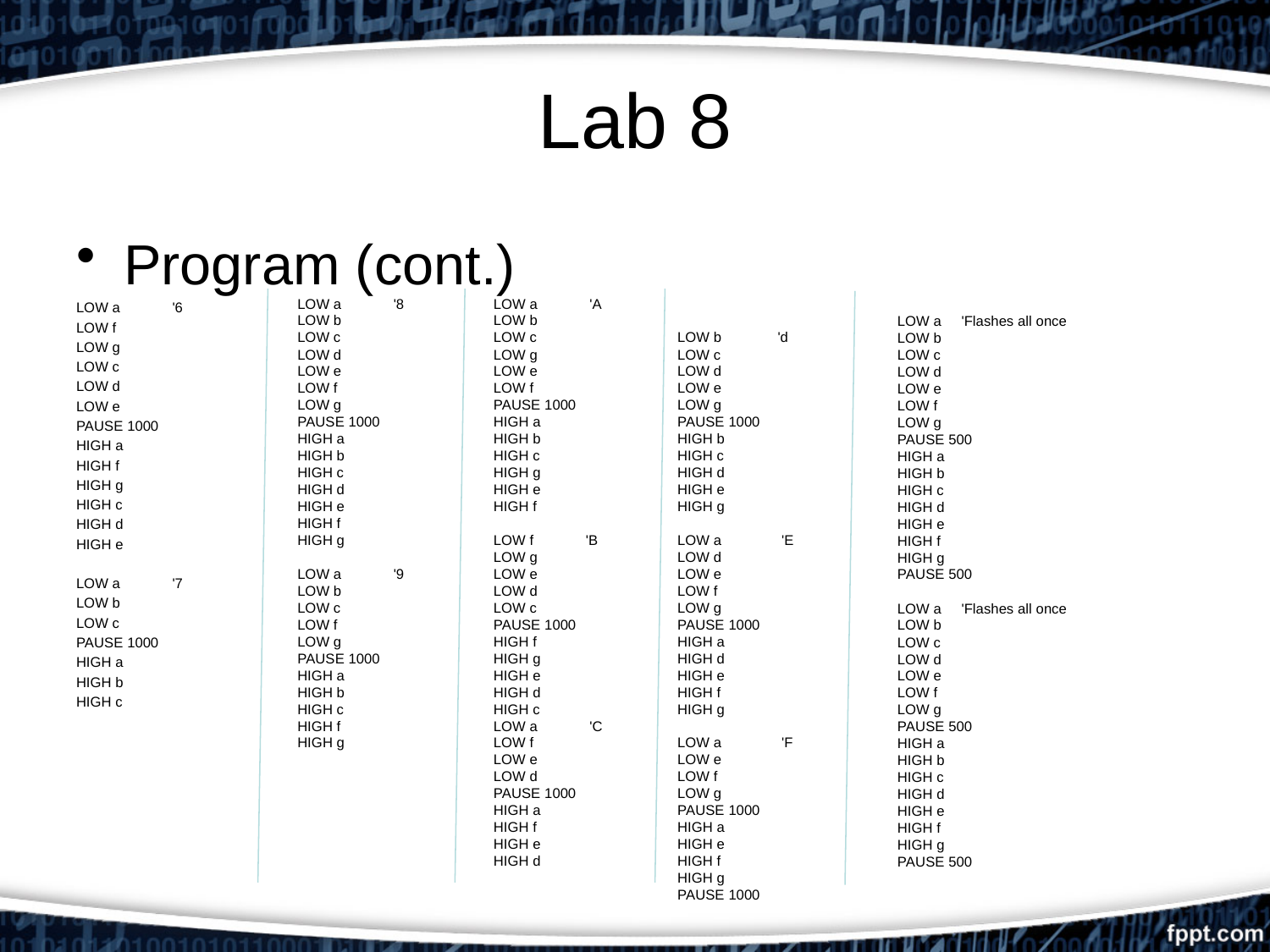

# Lab 8
Program (cont.)
LOW a             '6
LOW f
LOW g
LOW c
LOW d
LOW e
PAUSE 1000
HIGH a
HIGH f
HIGH g
HIGH c
HIGH d
HIGH e

LOW a             '7
LOW b
LOW c
PAUSE 1000
HIGH a
HIGH b
HIGH c

LOW b              'd
LOW c
LOW d
LOW e
LOW g
PAUSE 1000
HIGH b
HIGH c
HIGH d
HIGH e
HIGH g

LOW a               'E
LOW d
LOW e
LOW f
LOW g
PAUSE 1000
HIGH a
HIGH d
HIGH e
HIGH f
HIGH g

LOW a               'F
LOW e
LOW f
LOW g
PAUSE 1000
HIGH a
HIGH e
HIGH f
HIGH g
PAUSE 1000
LOW a             '8
LOW b
LOW c
LOW d
LOW e
LOW f
LOW g
PAUSE 1000
HIGH a
HIGH b
HIGH c
HIGH d
HIGH e
HIGH f
HIGH g

LOW a             '9
LOW b
LOW c
LOW f
LOW g
PAUSE 1000
HIGH a
HIGH b
HIGH c
HIGH f
HIGH g
LOW a             'A
LOW b
LOW c
LOW g
LOW e
LOW f
PAUSE 1000
HIGH a
HIGH b
HIGH c
HIGH g
HIGH e
HIGH f

LOW f             'B
LOW g
LOW e
LOW d
LOW c
PAUSE 1000
HIGH f
HIGH g
HIGH e
HIGH d
HIGH c
LOW a             'C
LOW f
LOW e
LOW d
PAUSE 1000
HIGH a
HIGH f
HIGH e
HIGH d

LOW a     'Flashes all once
LOW b
LOW c
LOW d
LOW e
LOW f
LOW g
PAUSE 500
HIGH a
HIGH b
HIGH c
HIGH d
HIGH e
HIGH f
HIGH g
PAUSE 500

LOW a     'Flashes all once
LOW b
LOW c
LOW d
LOW e
LOW f
LOW g
PAUSE 500
HIGH a
HIGH b
HIGH c
HIGH d
HIGH e
HIGH f
HIGH g
PAUSE 500